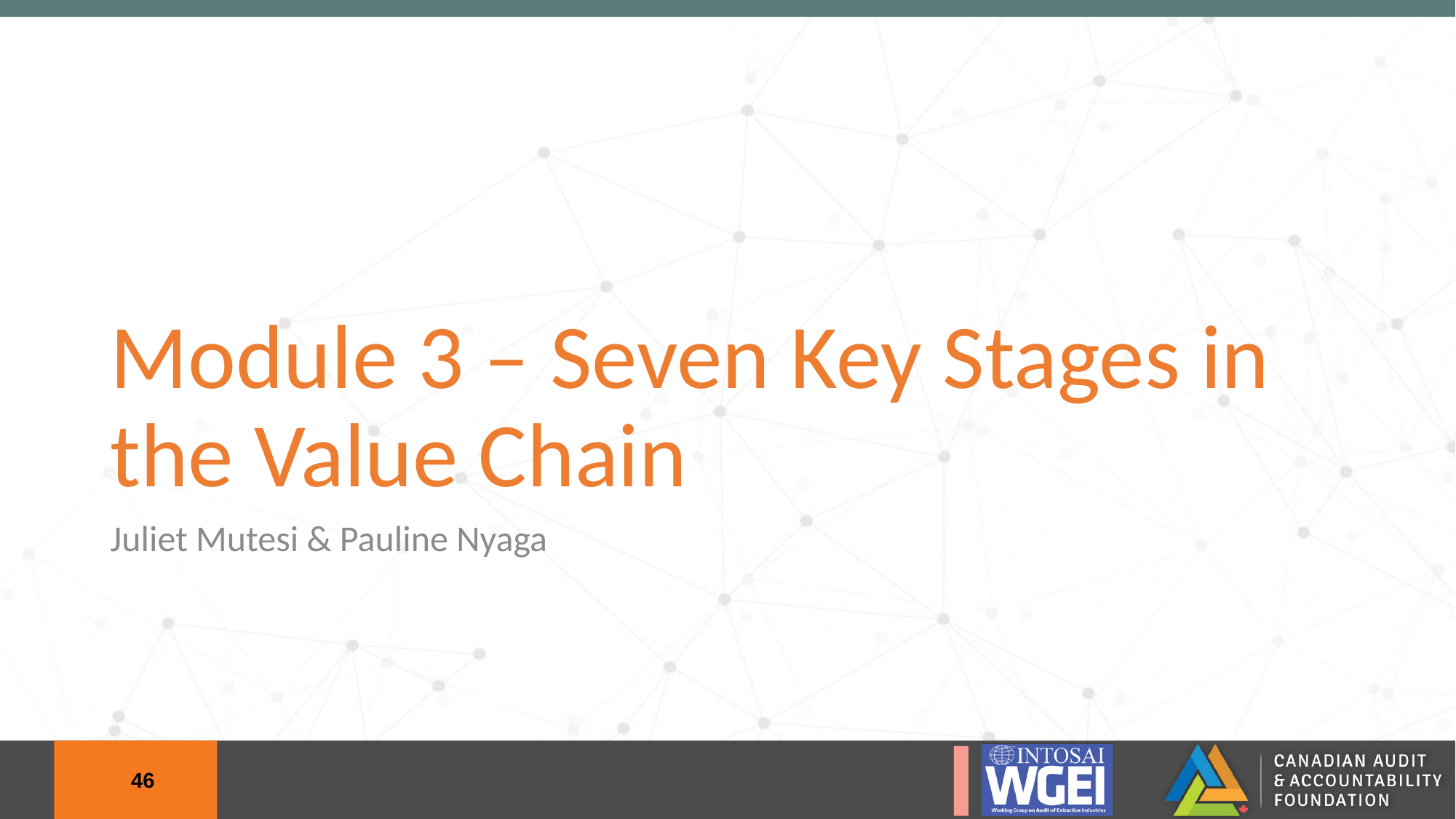

# Module 3 – Seven Key Stages in the Value Chain
Juliet Mutesi & Pauline Nyaga